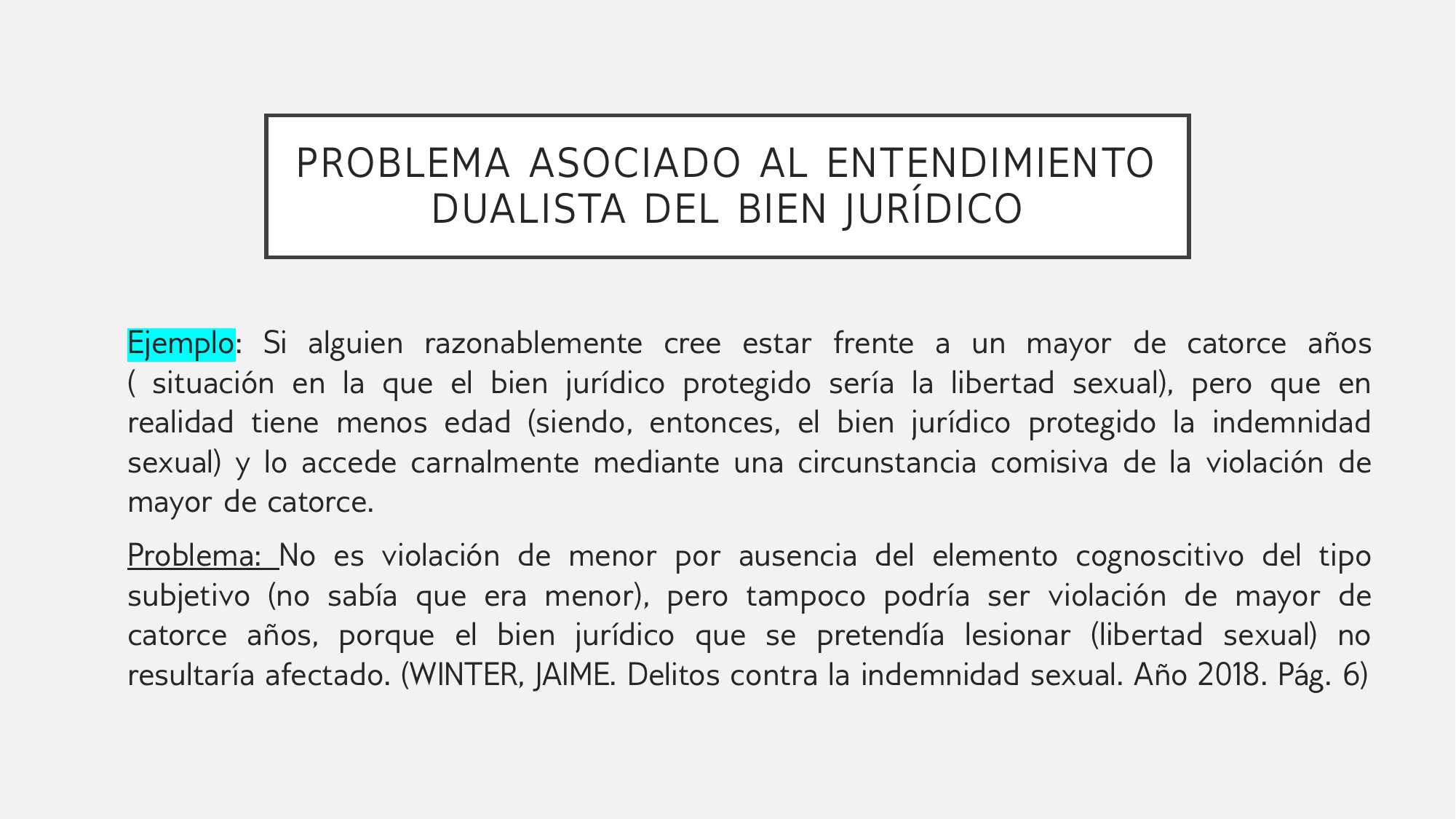

# Problema asociado al entendimiento dualista del bien jurídico
Ejemplo: Si alguien razonablemente cree estar frente a un mayor de catorce años ( situación en la que el bien jurídico protegido sería la libertad sexual), pero que en realidad tiene menos edad (siendo, entonces, el bien jurídico protegido la indemnidad sexual) y lo accede carnalmente mediante una circunstancia comisiva de la violación de mayor de catorce.
Problema: No es violación de menor por ausencia del elemento cognoscitivo del tipo subjetivo (no sabía que era menor), pero tampoco podría ser violación de mayor de catorce años, porque el bien jurídico que se pretendía lesionar (libertad sexual) no resultaría afectado. (WINTER, JAIME. Delitos contra la indemnidad sexual. Año 2018. Pág. 6)